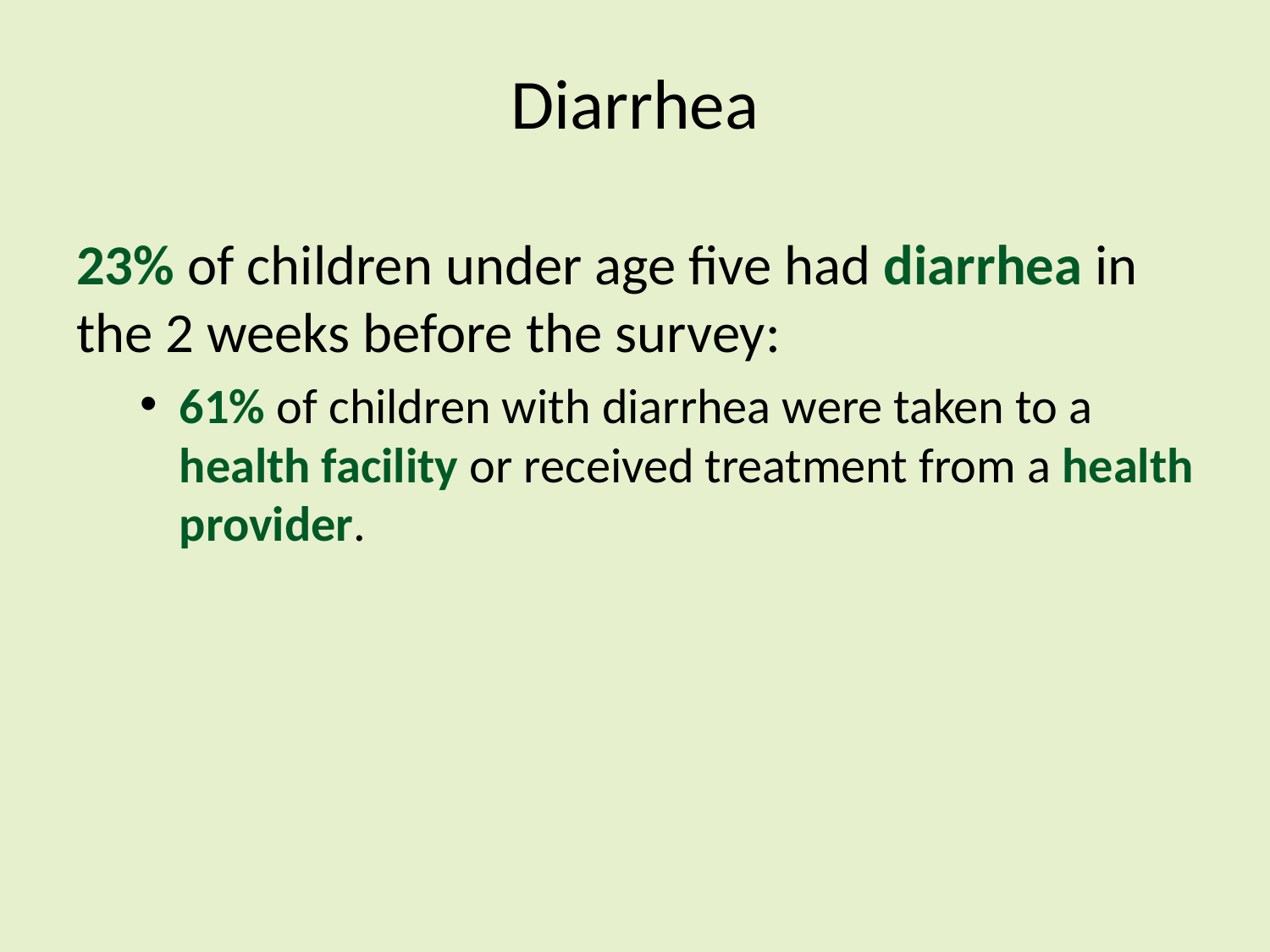

# Diarrhea
23% of children under age five had diarrhea in the 2 weeks before the survey:
61% of children with diarrhea were taken to a health facility or received treatment from a health provider.